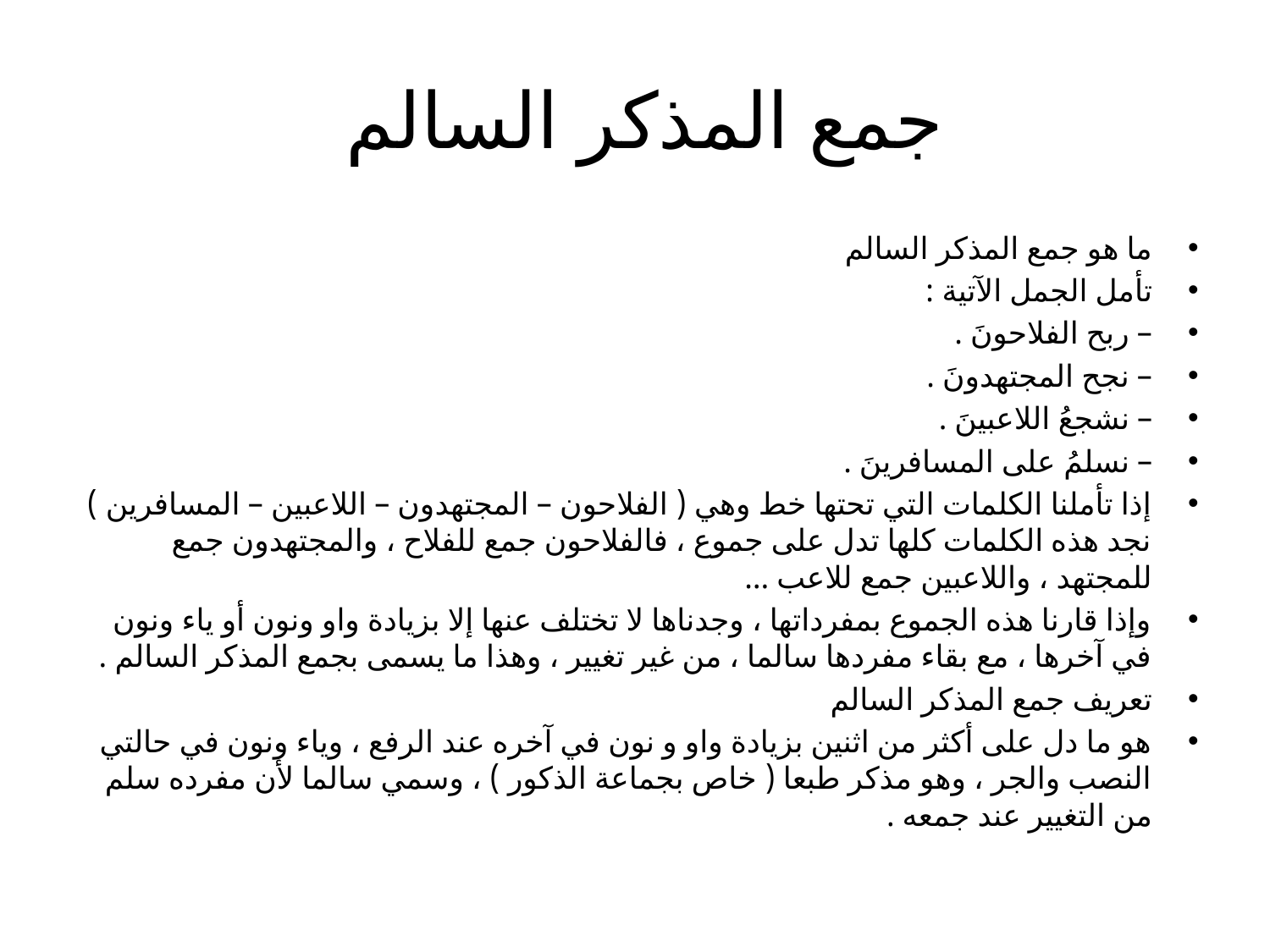

# جمع المذكر السالم
ما هو جمع المذكر السالم
تأمل الجمل الآتية :
– ربح الفلاحونَ .
– نجح المجتهدونَ .
– نشجعُ اللاعبينَ .
– نسلمُ على المسافرينَ .
إذا تأملنا الكلمات التي تحتها خط وهي ( الفلاحون – المجتهدون – اللاعبين – المسافرين ) نجد هذه الكلمات كلها تدل على جموع ، فالفلاحون جمع للفلاح ، والمجتهدون جمع للمجتهد ، واللاعبين جمع للاعب …
وإذا قارنا هذه الجموع بمفرداتها ، وجدناها لا تختلف عنها إلا بزيادة واو ونون أو ياء ونون في آخرها ، مع بقاء مفردها سالما ، من غير تغيير ، وهذا ما يسمى بجمع المذكر السالم .
تعريف جمع المذكر السالم
هو ما دل على أكثر من اثنين بزيادة واو و نون في آخره عند الرفع ، وياء ونون في حالتي النصب والجر ، وهو مذكر طبعا ( خاص بجماعة الذكور ) ، وسمي سالما لأن مفرده سلم من التغيير عند جمعه .